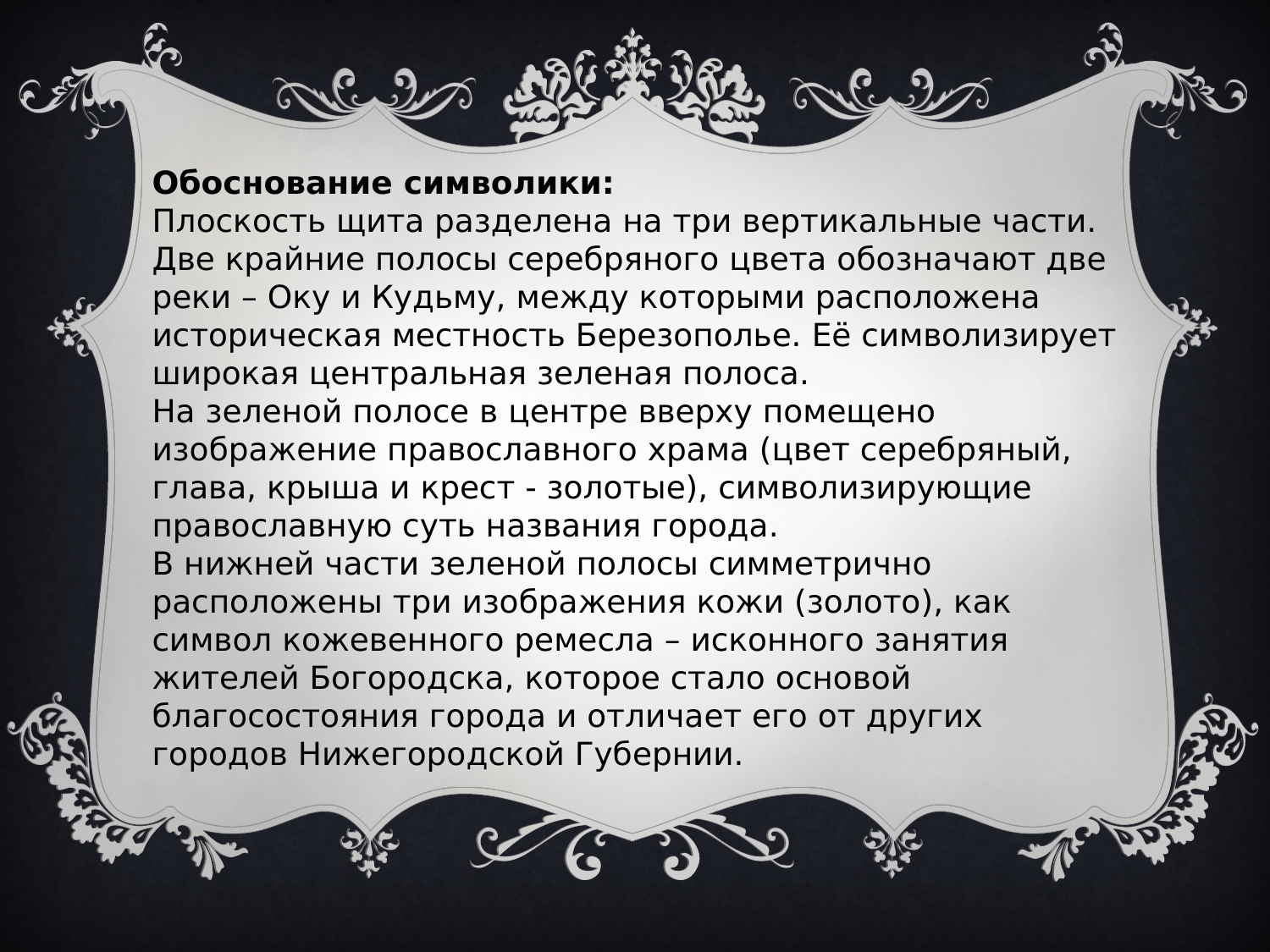

Обоснование символики:
Плоскость щита разделена на три вертикальные части.
Две крайние полосы серебряного цвета обозначают две реки – Оку и Кудьму, между которыми расположена историческая местность Березополье. Её символизирует широкая центральная зеленая полоса.
На зеленой полосе в центре вверху помещено изображение православного храма (цвет серебряный, глава, крыша и крест - золотые), символизирующие православную суть названия города.
В нижней части зеленой полосы симметрично расположены три изображения кожи (золото), как символ кожевенного ремесла – исконного занятия жителей Богородска, которое стало основой благосостояния города и отличает его от других городов Нижегородской Губернии.